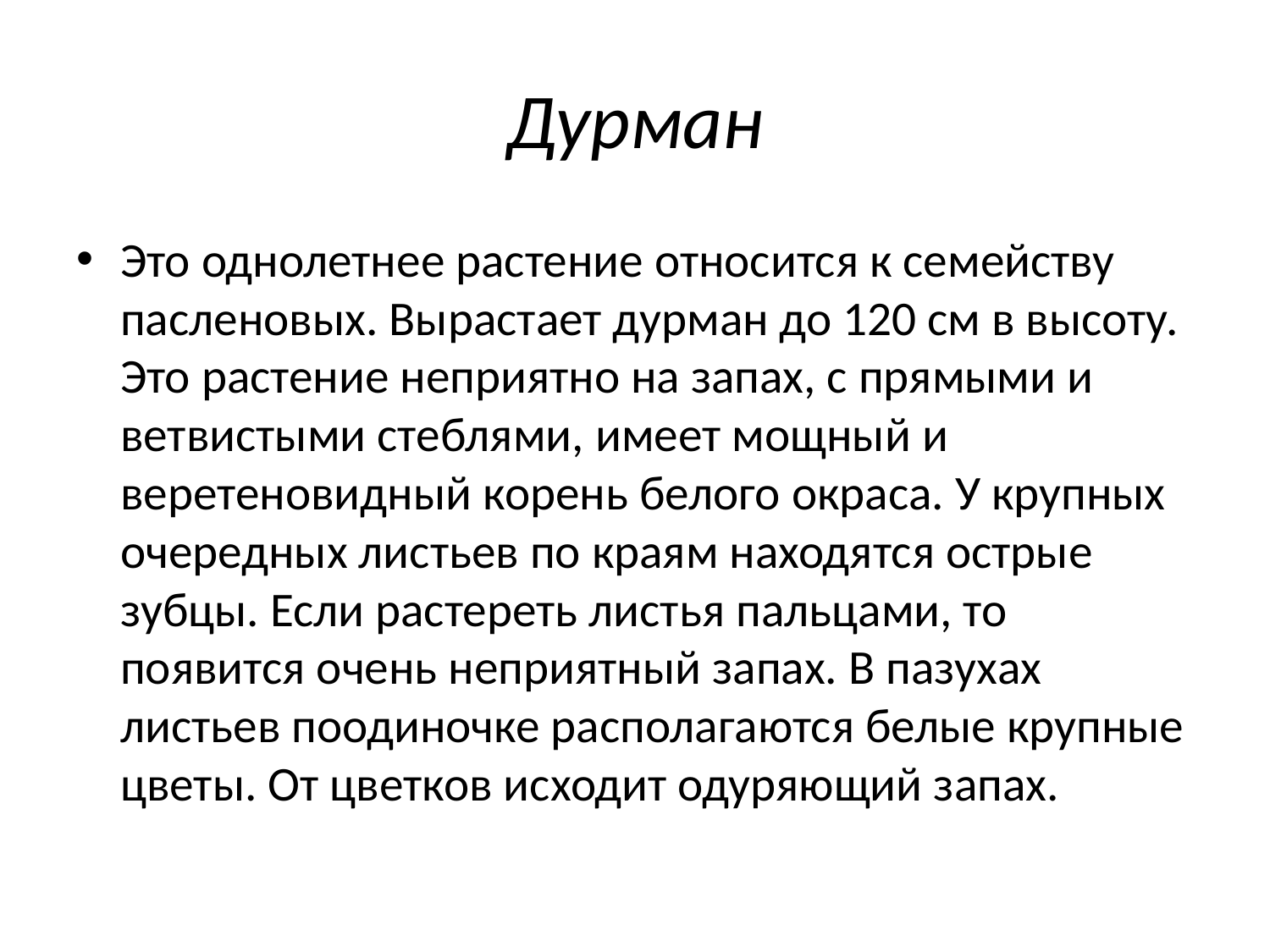

# Дурман
Это однолетнее растение относится к семейству пасленовых. Вырастает дурман до 120 см в высоту. Это растение неприятно на запах, с прямыми и ветвистыми стеблями, имеет мощный и веретеновидный корень белого окраса. У крупных очередных листьев по краям находятся острые зубцы. Если растереть листья пальцами, то появится очень неприятный запах. В пазухах листьев поодиночке располагаются белые крупные цветы. От цветков исходит одуряющий запах.